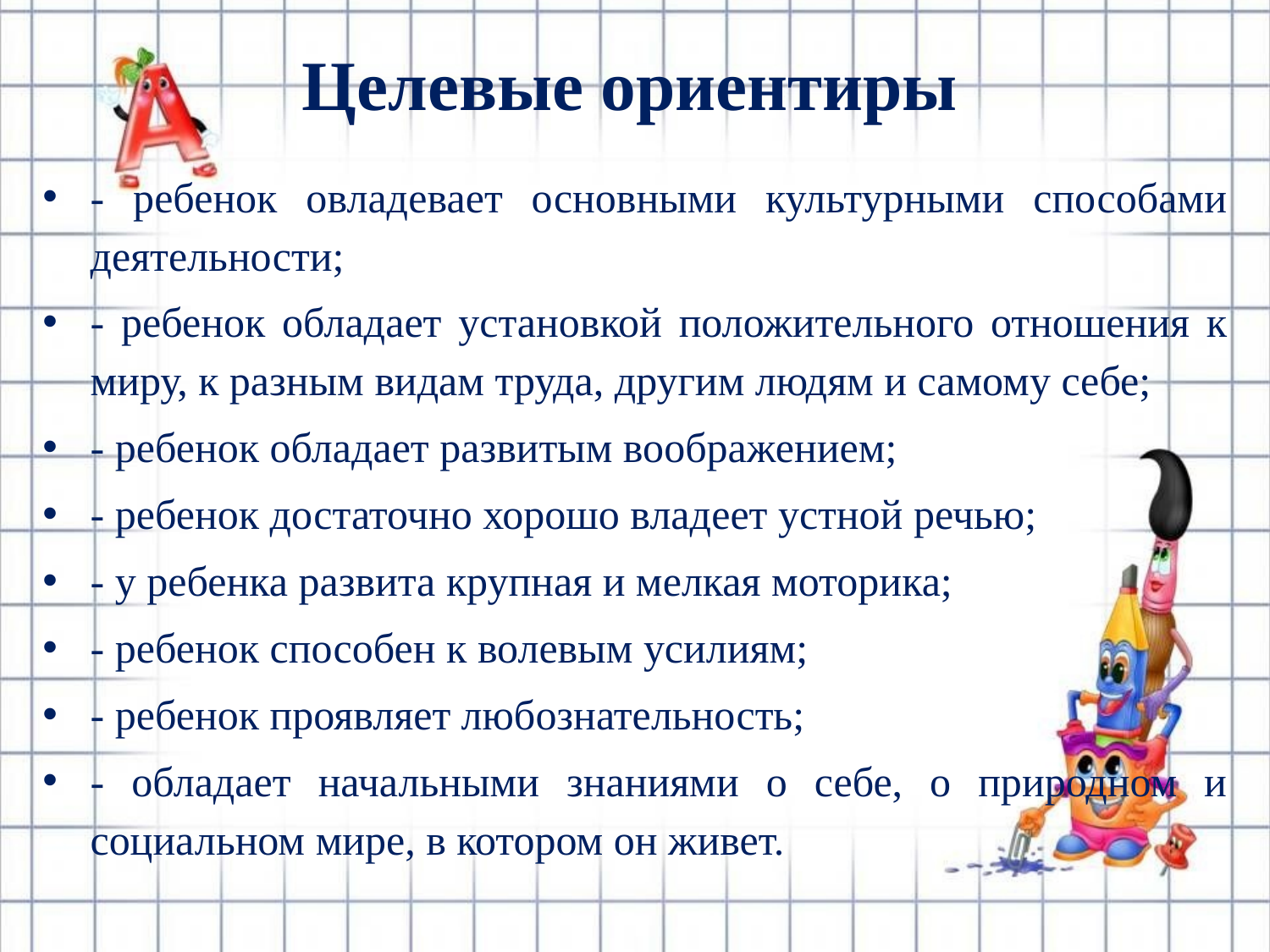

# Целевые ориентиры
- ребенок овладевает основными культурными способами деятельности;
- ребенок обладает установкой положительного отношения к миру, к разным видам труда, другим людям и самому себе;
- ребенок обладает развитым воображением;
- ребенок достаточно хорошо владеет устной речью;
- у ребенка развита крупная и мелкая моторика;
- ребенок способен к волевым усилиям;
- ребенок проявляет любознательность;
- обладает начальными знаниями о себе, о природном и социальном мире, в котором он живет.